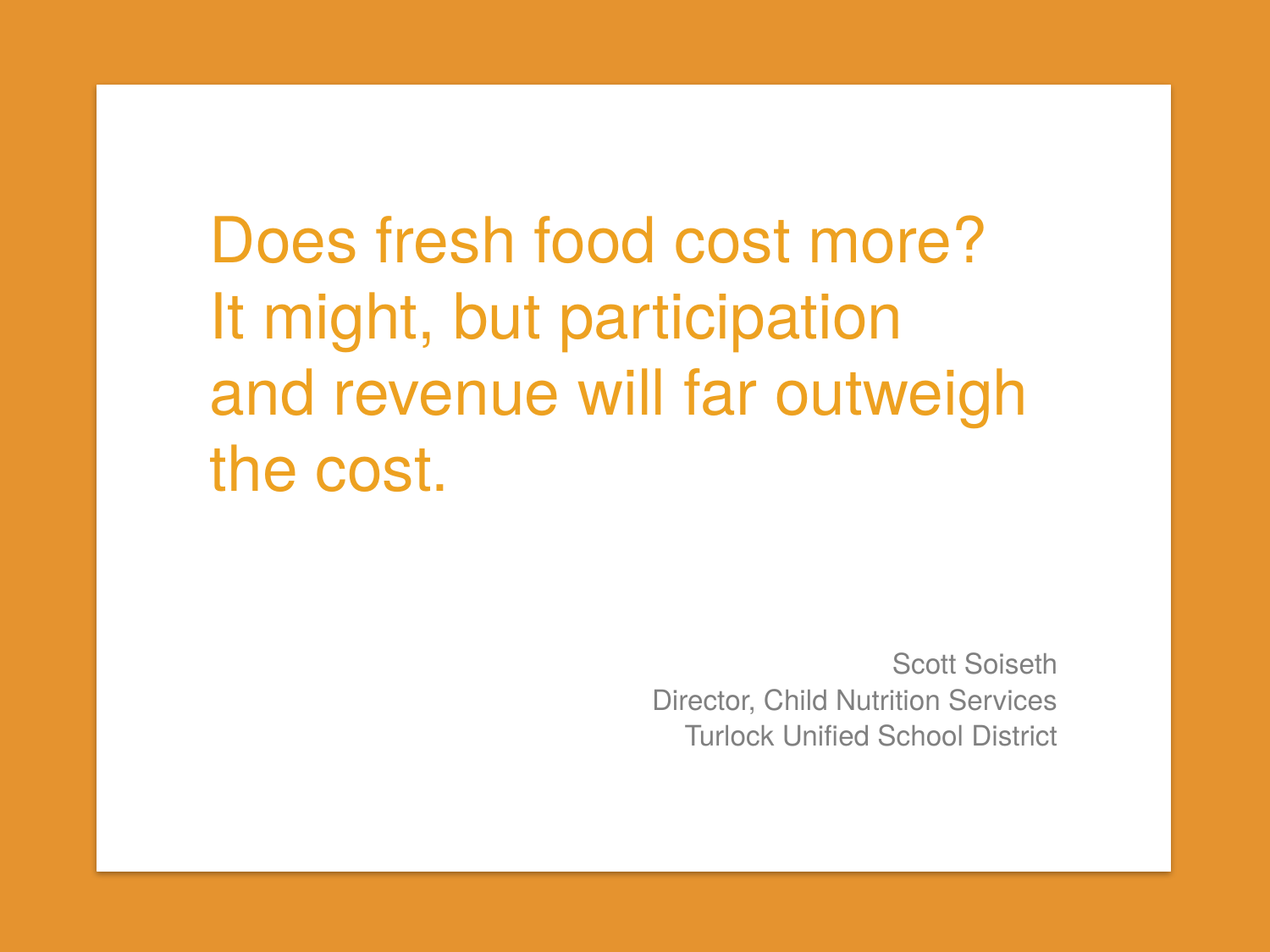

Does fresh food cost more?
It might, but participation
and revenue will far outweigh
the cost.
Scott Soiseth
Director, Child Nutrition Services
Turlock Unified School District